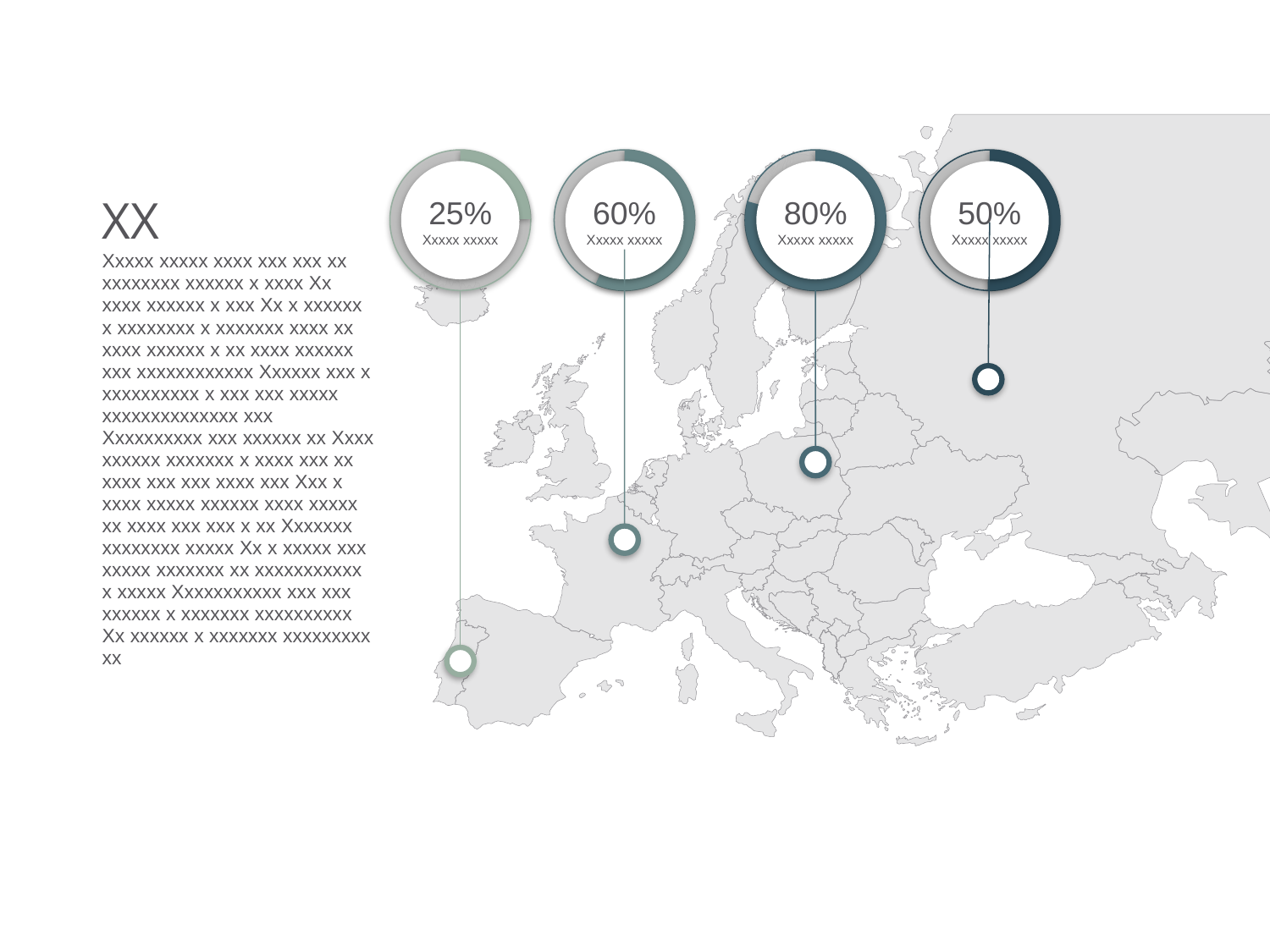

25%
Xxxxx xxxxx
60%
Xxxxx xxxxx
80%
Xxxxx xxxxx
50%
Xxxxx xxxxx
XX
Xxxxx xxxxx xxxx xxx xxx xx xxxxxxxx xxxxxx x xxxx Xx xxxx xxxxxx x xxx Xx x xxxxxx x xxxxxxxx x xxxxxxx xxxx xx xxxx xxxxxx x xx xxxx xxxxxx xxx xxxxxxxxxxxx Xxxxxx xxx x xxxxxxxxxx x xxx xxx xxxxx xxxxxxxxxxxxxx xxx Xxxxxxxxxx xxx xxxxxx xx Xxxx xxxxxx xxxxxxx x xxxx xxx xx xxxx xxx xxx xxxx xxx Xxx x xxxx xxxxx xxxxxx xxxx xxxxx xx xxxx xxx xxx x xx Xxxxxxx xxxxxxxx xxxxx Xx x xxxxx xxx xxxxx xxxxxxx xx xxxxxxxxxxx x xxxxx Xxxxxxxxxxx xxx xxx xxxxxx x xxxxxxx xxxxxxxxxx Xx xxxxxx x xxxxxxx xxxxxxxxx xx